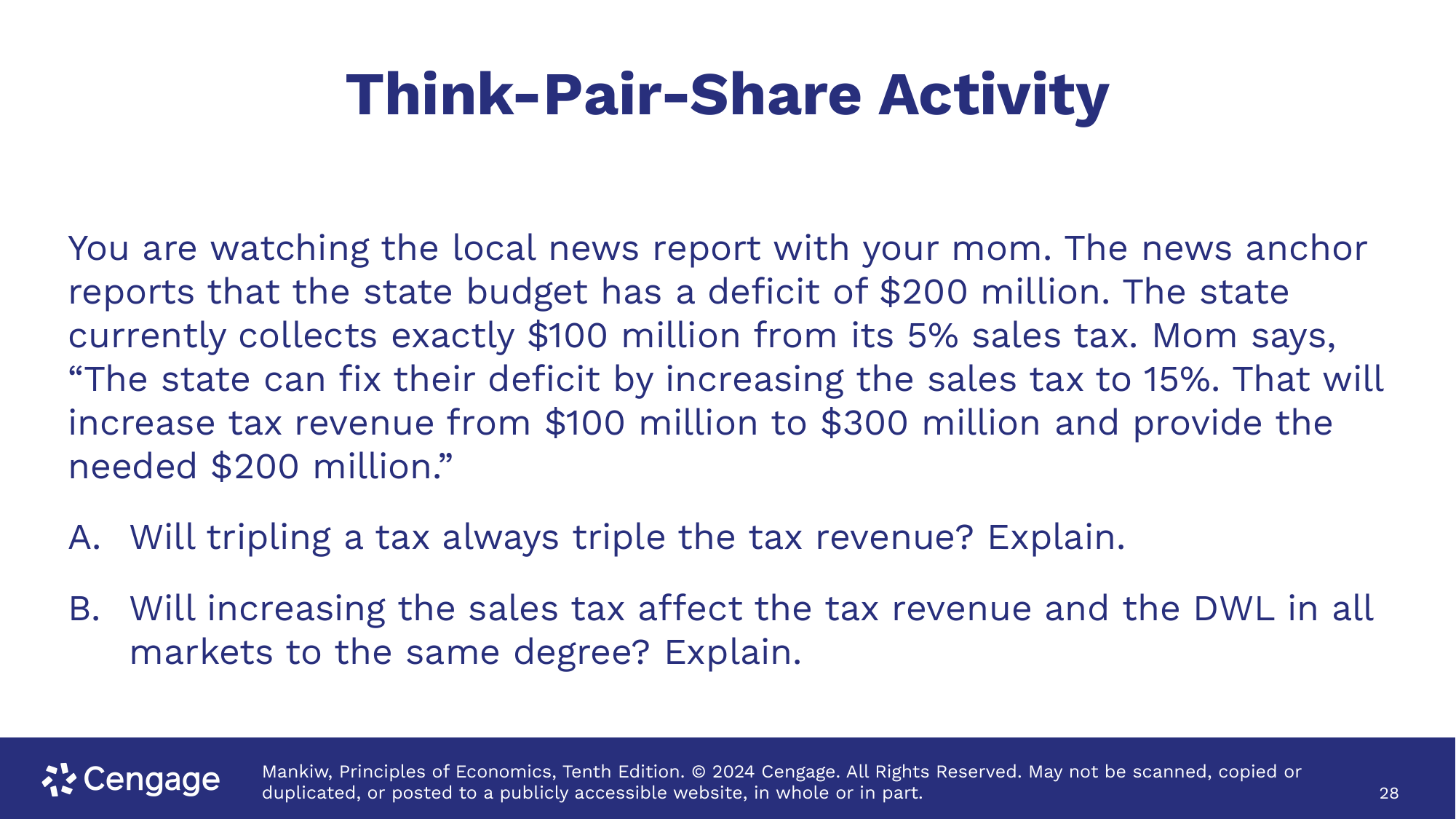

# Think-Pair-Share Activity
You are watching the local news report with your mom. The news anchor reports that the state budget has a deficit of $200 million. The state currently collects exactly $100 million from its 5% sales tax. Mom says, “The state can fix their deficit by increasing the sales tax to 15%. That will increase tax revenue from $100 million to $300 million and provide the needed $200 million.”
Will tripling a tax always triple the tax revenue? Explain.
Will increasing the sales tax affect the tax revenue and the DWL in all markets to the same degree? Explain.